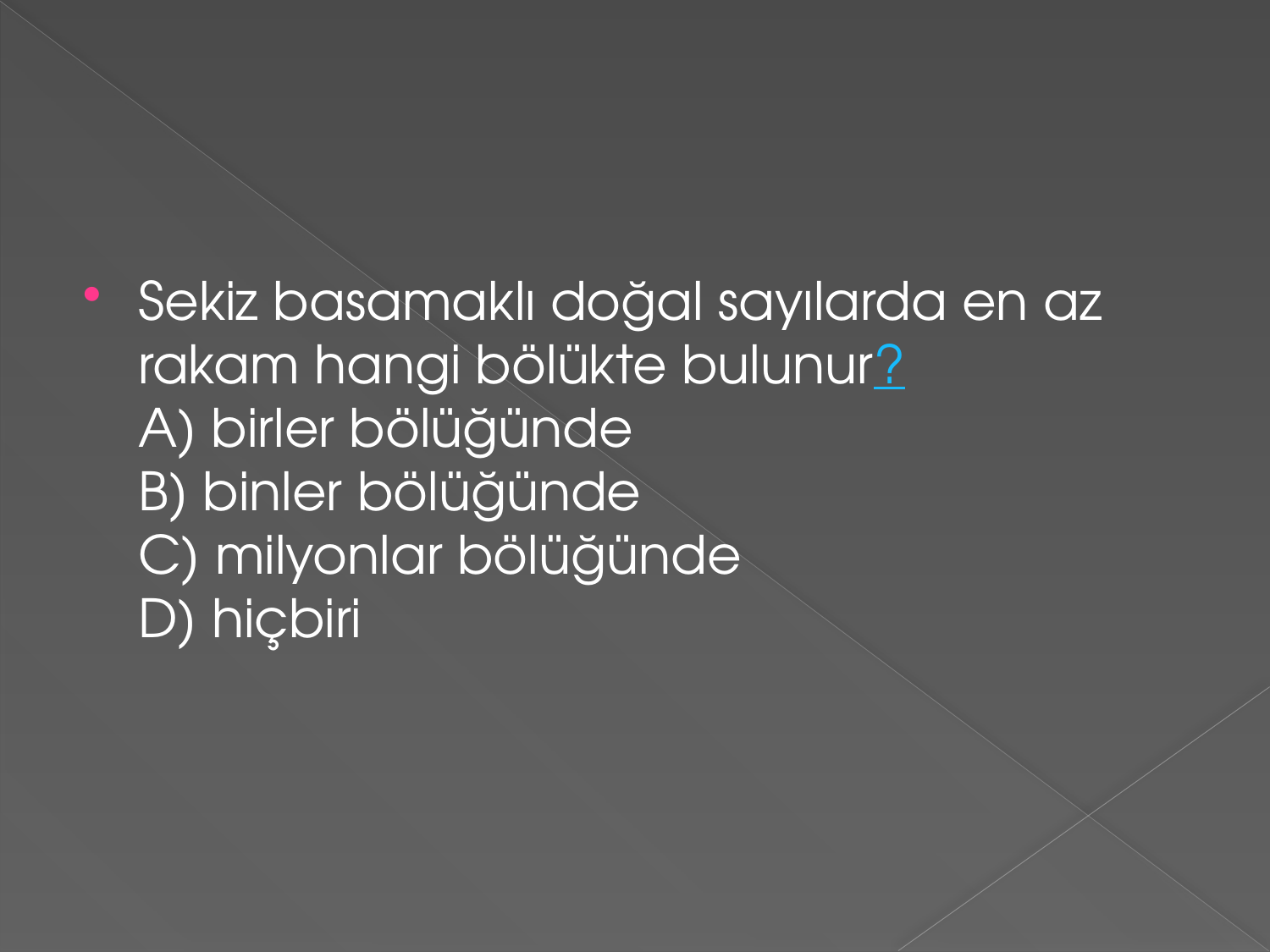

#
Sekiz basamaklı doğal sayılarda en az rakam hangi bölükte bulunur? 
A) birler bölüğünde
B) binler bölüğünde
C) milyonlar bölüğünde
D) hiçbiri